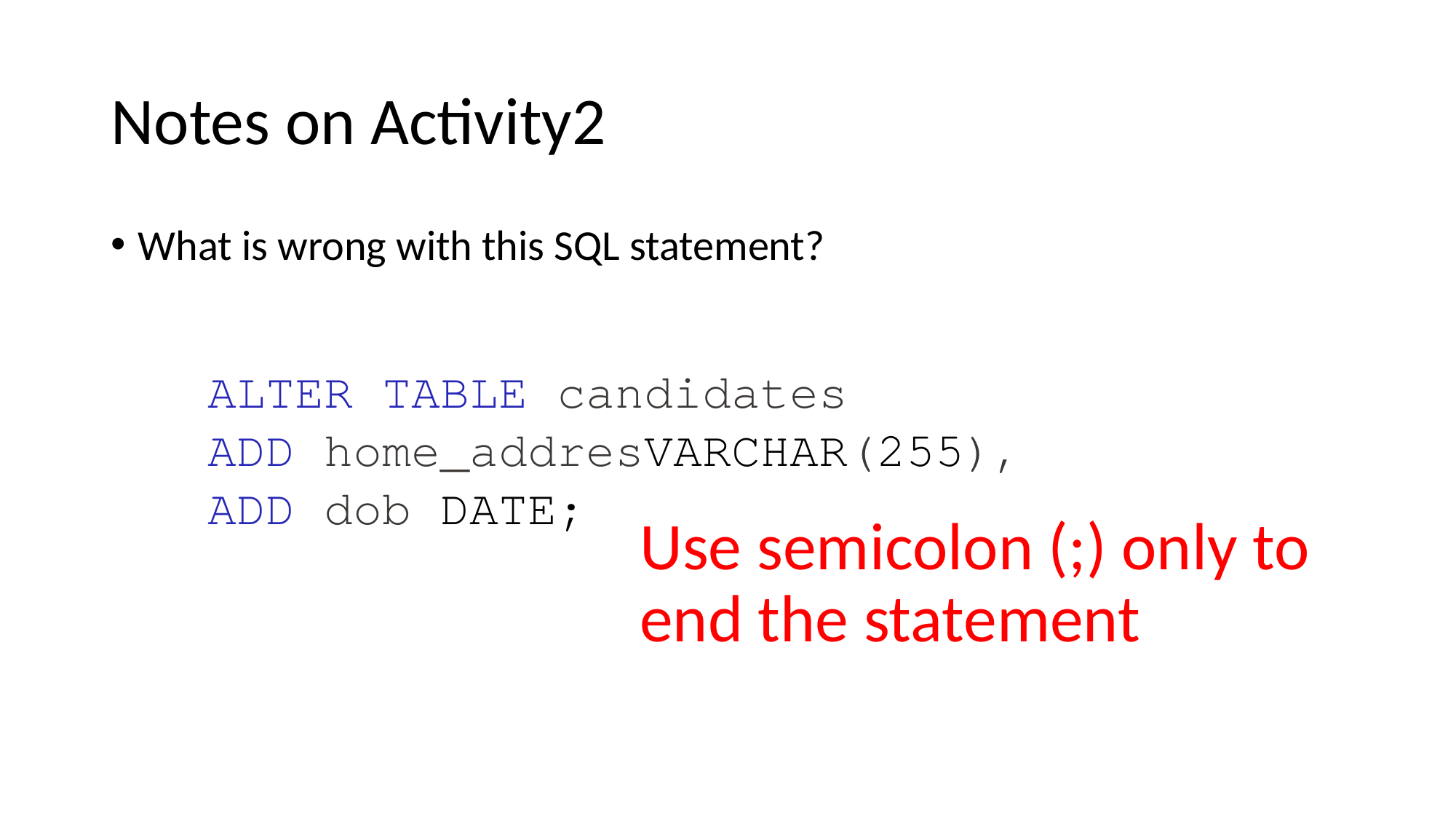

# Notes on Activity2
What is wrong with this SQL statement?
ALTER TABLE candidates
ADD home_addresVARCHAR(255),
ADD dob DATE;
Use semicolon (;) only to end the statement